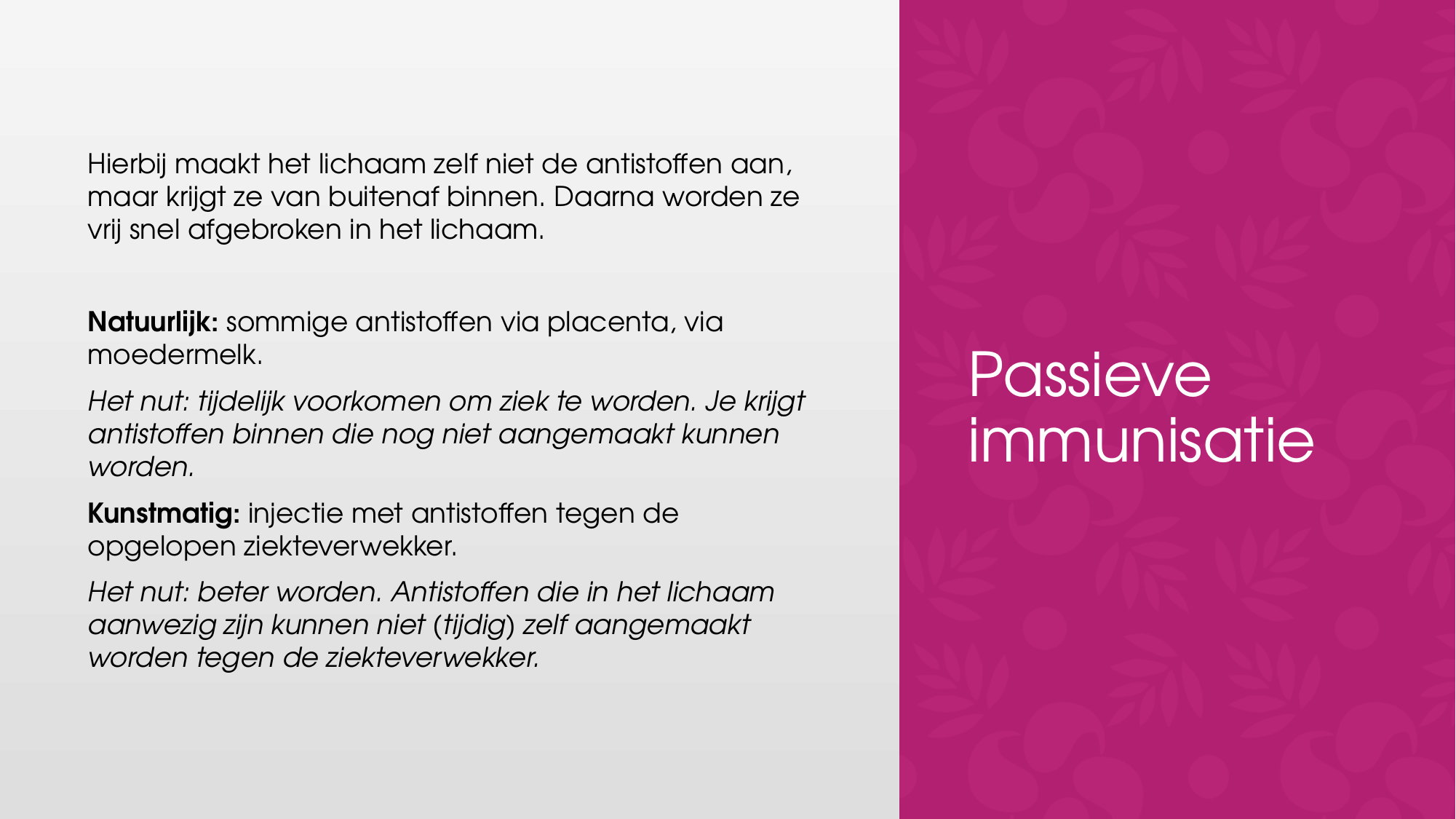

Hierbij maakt het lichaam zelf niet de antistoffen aan, maar krijgt ze van buitenaf binnen. Daarna worden ze vrij snel afgebroken in het lichaam.

Natuurlijk: sommige antistoffen via placenta, via moedermelk.
Het nut: tijdelijk voorkomen om ziek te worden. Je krijgt antistoffen binnen die nog niet aangemaakt kunnen worden.
Kunstmatig: injectie met antistoffen tegen de opgelopen ziekteverwekker.
Het nut: beter worden. Antistoffen die in het lichaam aanwezig zijn kunnen niet (tijdig) zelf aangemaakt worden tegen de ziekteverwekker.
# Passieve immunisatie